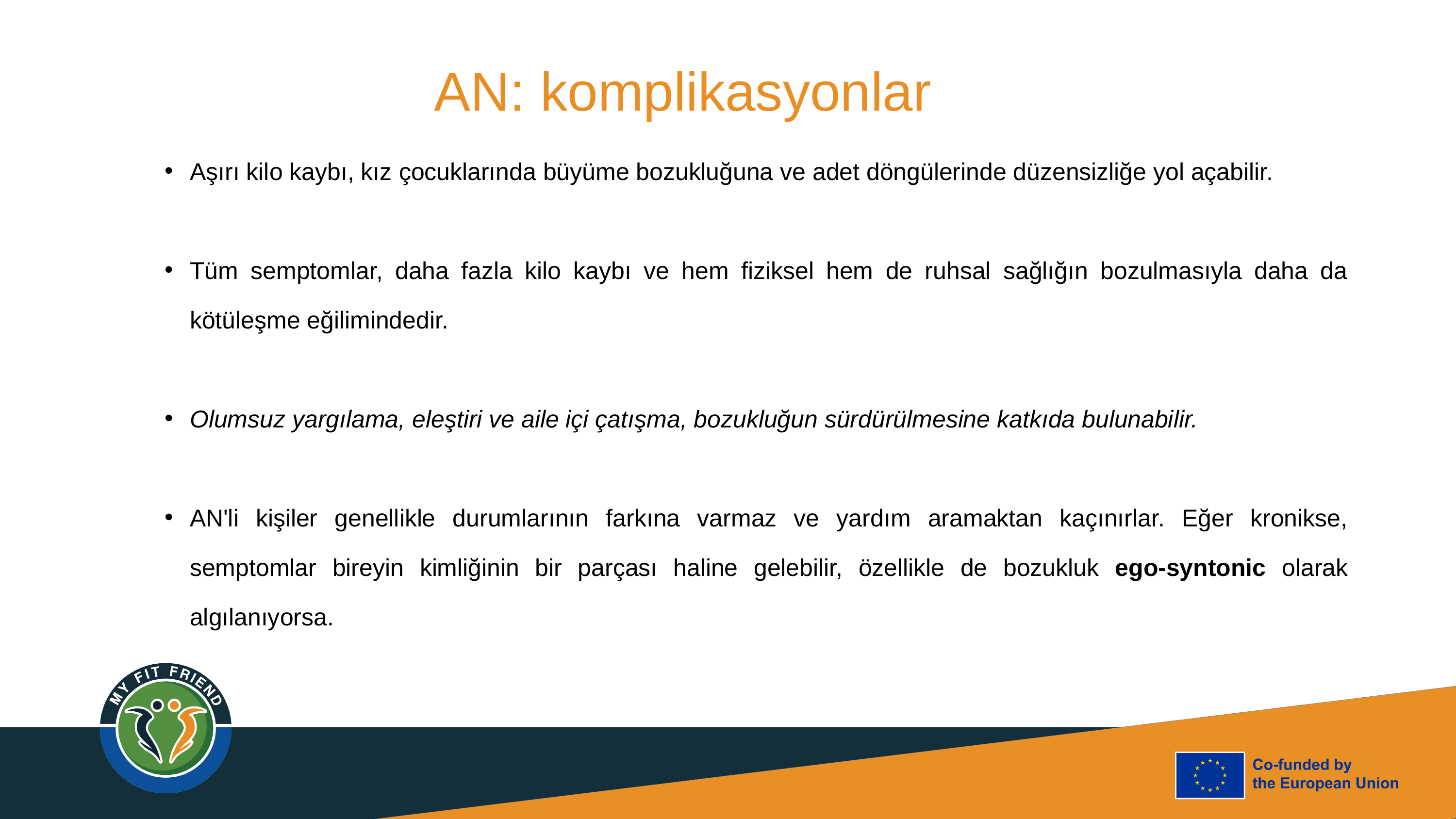

AN: komplikasyonlar

Aşırı kilo kaybı, kız çocuklarında büyüme bozukluğuna ve adet döngülerinde düzensizliğe yol açabilir.

Tüm semptomlar, daha fazla kilo kaybı ve hem fiziksel hem de ruhsal sağlığın bozulmasıyla daha da kötüleşme eğilimindedir.

Olumsuz yargılama, eleştiri ve aile içi çatışma, bozukluğun sürdürülmesine katkıda bulunabilir.

AN'li kişiler genellikle durumlarının farkına varmaz ve yardım aramaktan kaçınırlar. Eğer kronikse, semptomlar bireyin kimliğinin bir parçası haline gelebilir, özellikle de bozukluk ego-syntonic olarak algılanıyorsa.